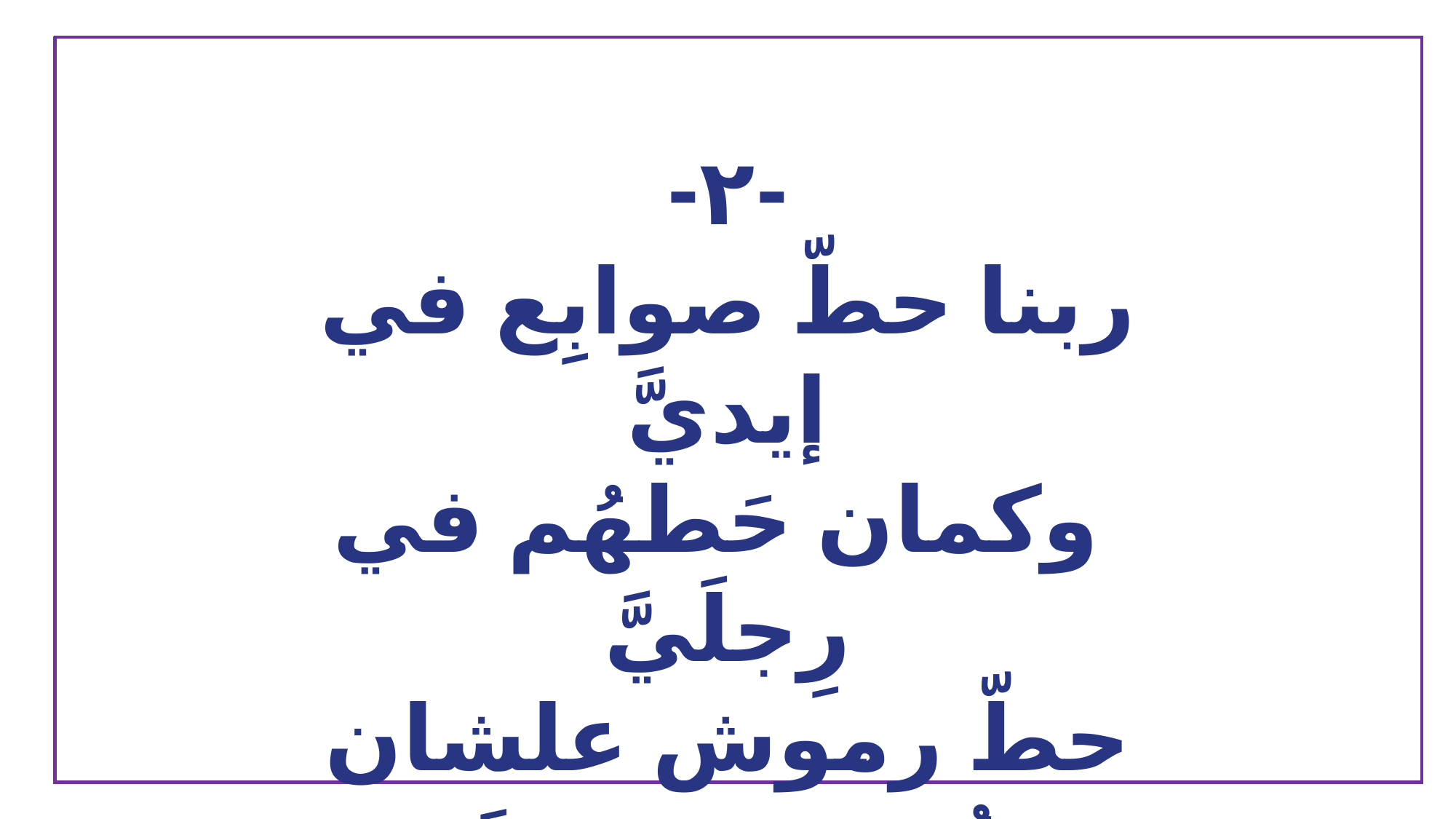

-٢-
ربنا حطّ صوابِع في إيديَّ
 وكمان حَطهُم في رِجلَيَّ
حطّ رموش علشان تُحرس عينيَّ
 الله خالق كلِ شيء